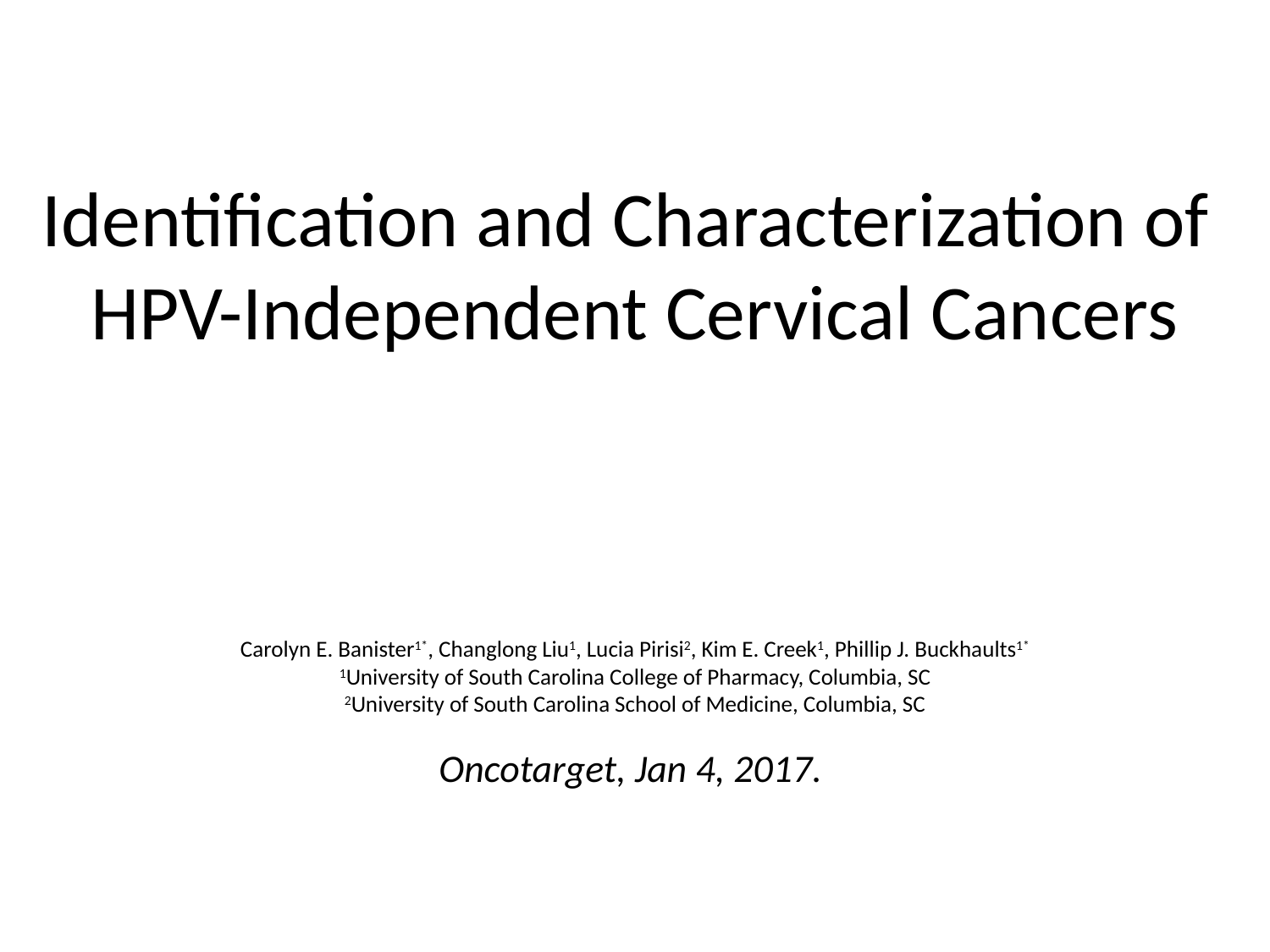

# Identification and Characterization of HPV-Independent Cervical Cancers Carolyn E. Banister1*, Changlong Liu1, Lucia Pirisi2, Kim E. Creek1, Phillip J. Buckhaults1* 1University of South Carolina College of Pharmacy, Columbia, SC 2University of South Carolina School of Medicine, Columbia, SC Oncotarget, Jan 4, 2017.